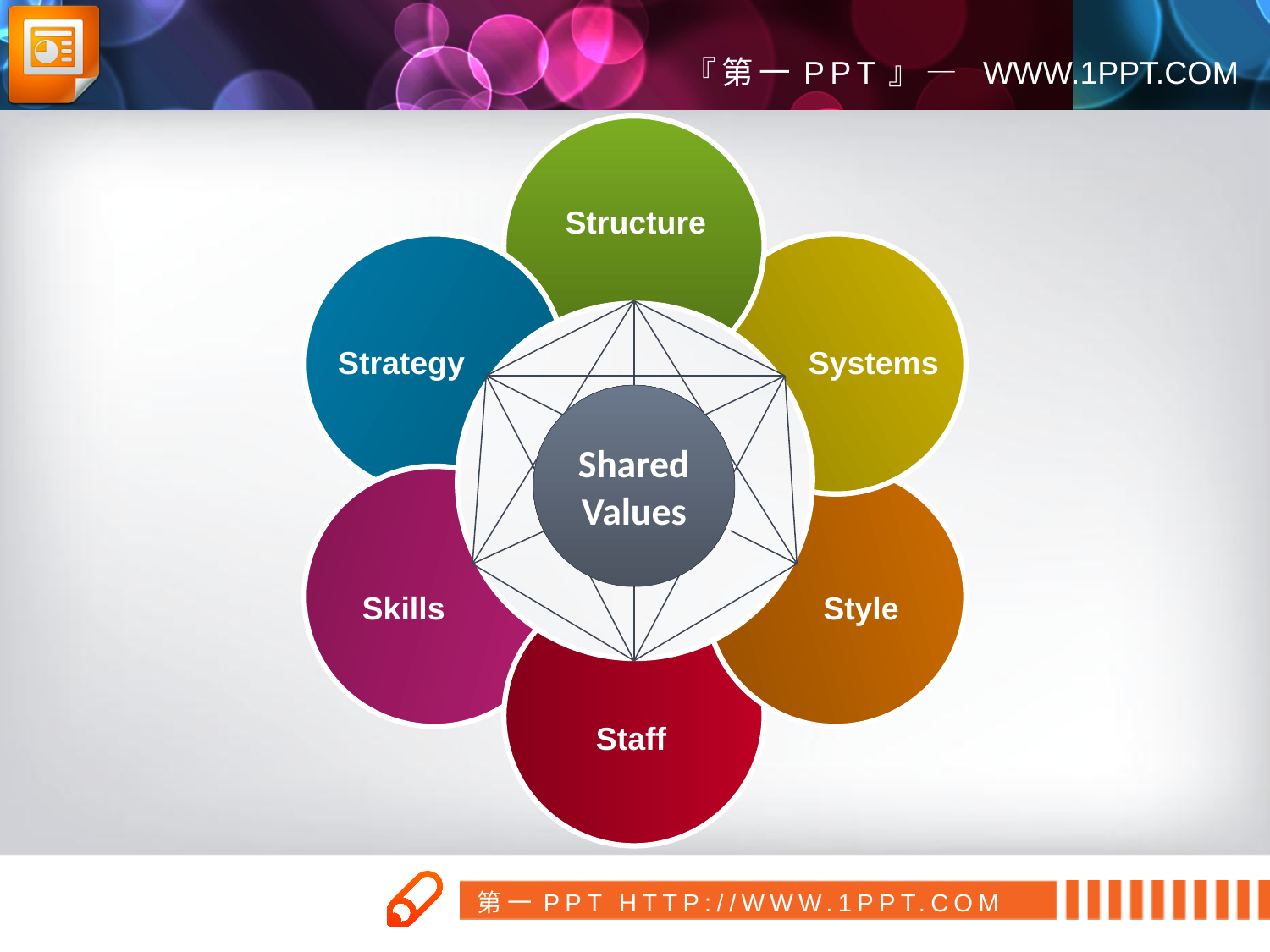

Structure

Strategy
Systems

Shared Values

Skills
Style

Staff